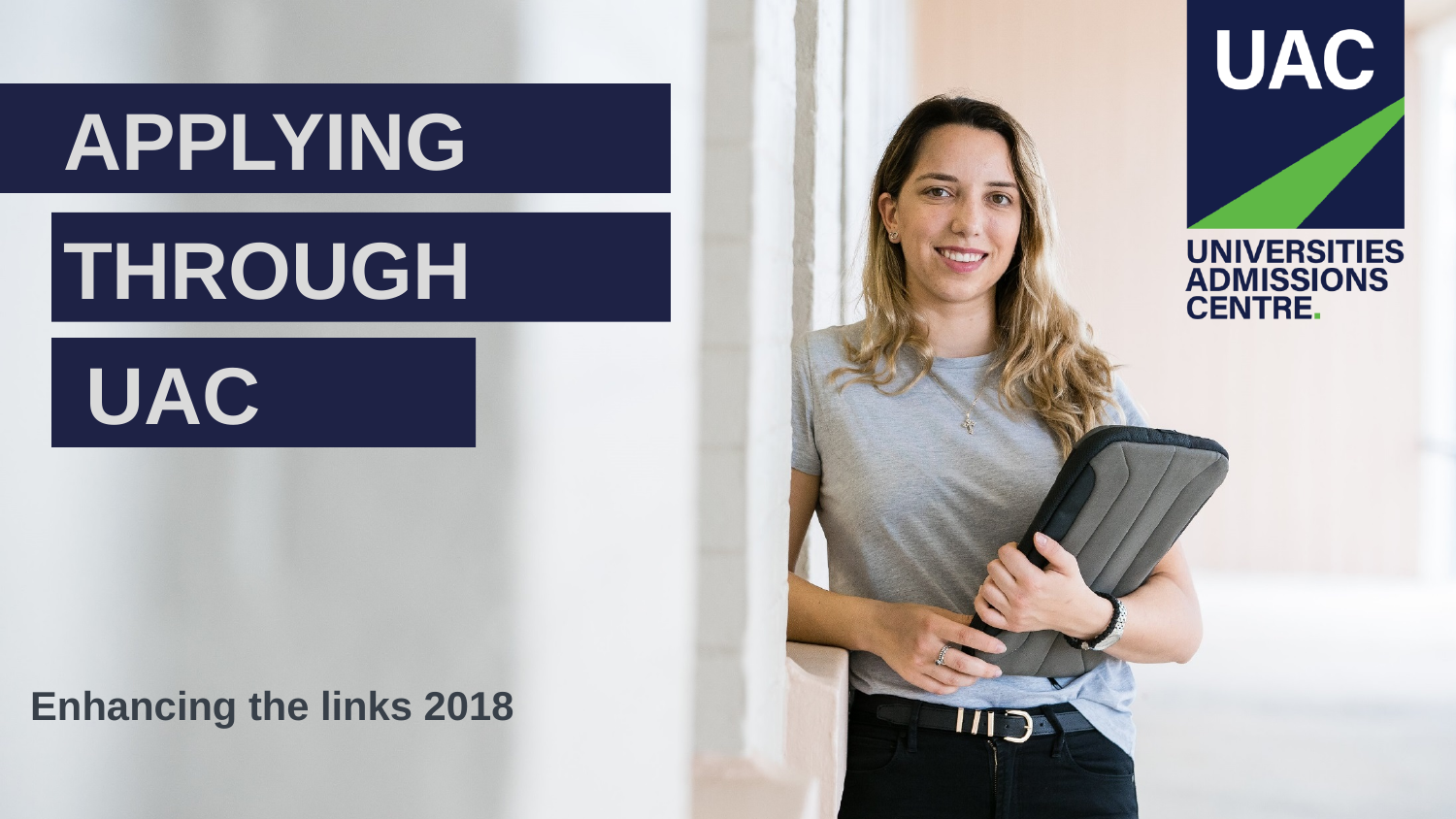

# APPLYING
THROUGH
 UAC
Enhancing the links 2018